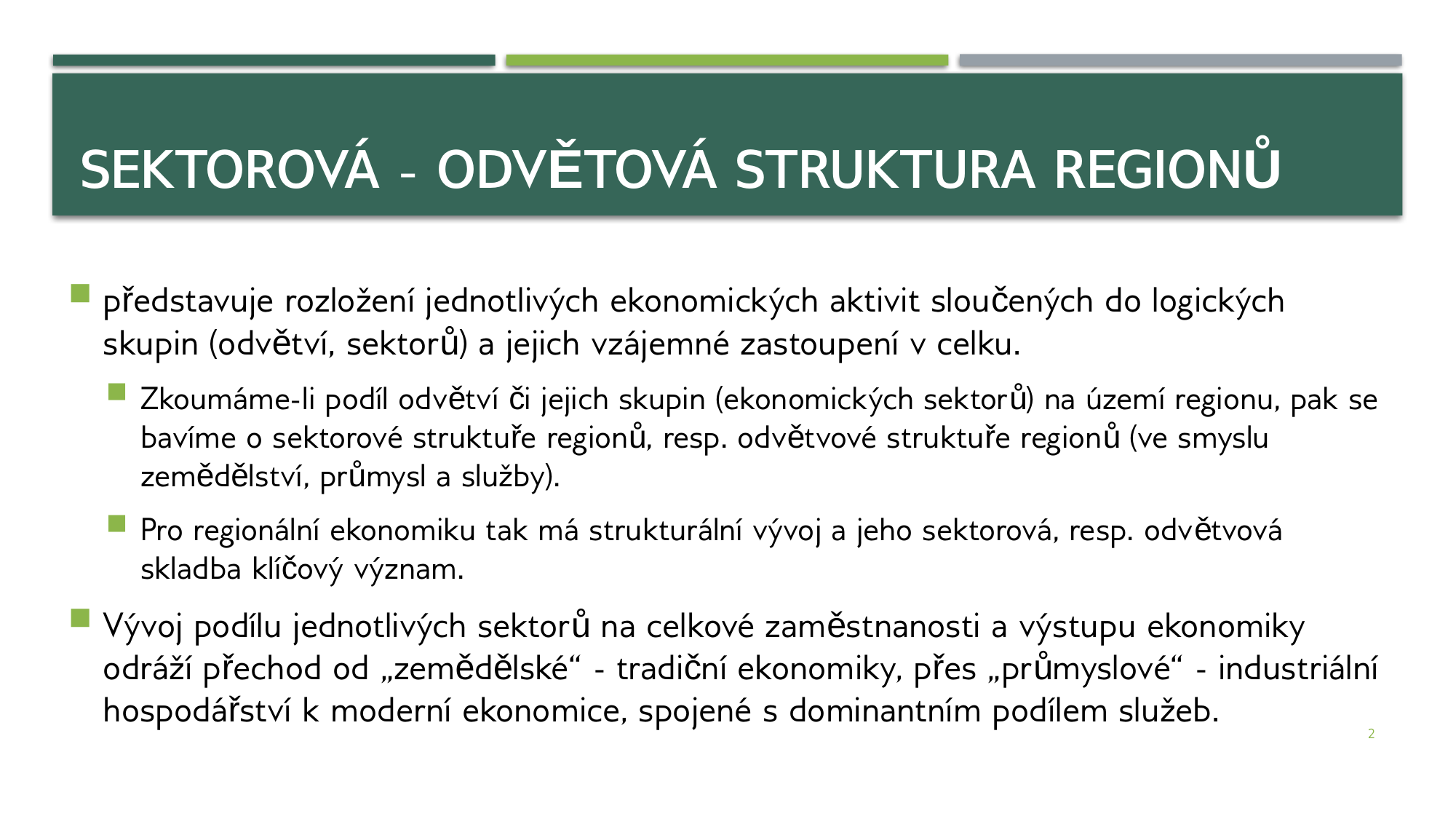

# Sektorová - odvětová struktura regionů
představuje rozložení jednotlivých ekonomických aktivit sloučených do logických skupin (odvětví, sektorů) a jejich vzájemné zastoupení v celku.
Zkoumáme-li podíl odvětví či jejich skupin (ekonomických sektorů) na území regionu, pak se bavíme o sektorové struktuře regionů, resp. odvětvové struktuře regionů (ve smyslu zemědělství, průmysl a služby).
Pro regionální ekonomiku tak má strukturální vývoj a jeho sektorová, resp. odvětvová skladba klíčový význam.
Vývoj podílu jednotlivých sektorů na celkové zaměstnanosti a výstupu ekonomiky odráží přechod od „zemědělské“ - tradiční ekonomiky, přes „průmyslové“ - industriální hospodářství k moderní ekonomice, spojené s dominantním podílem služeb.
2